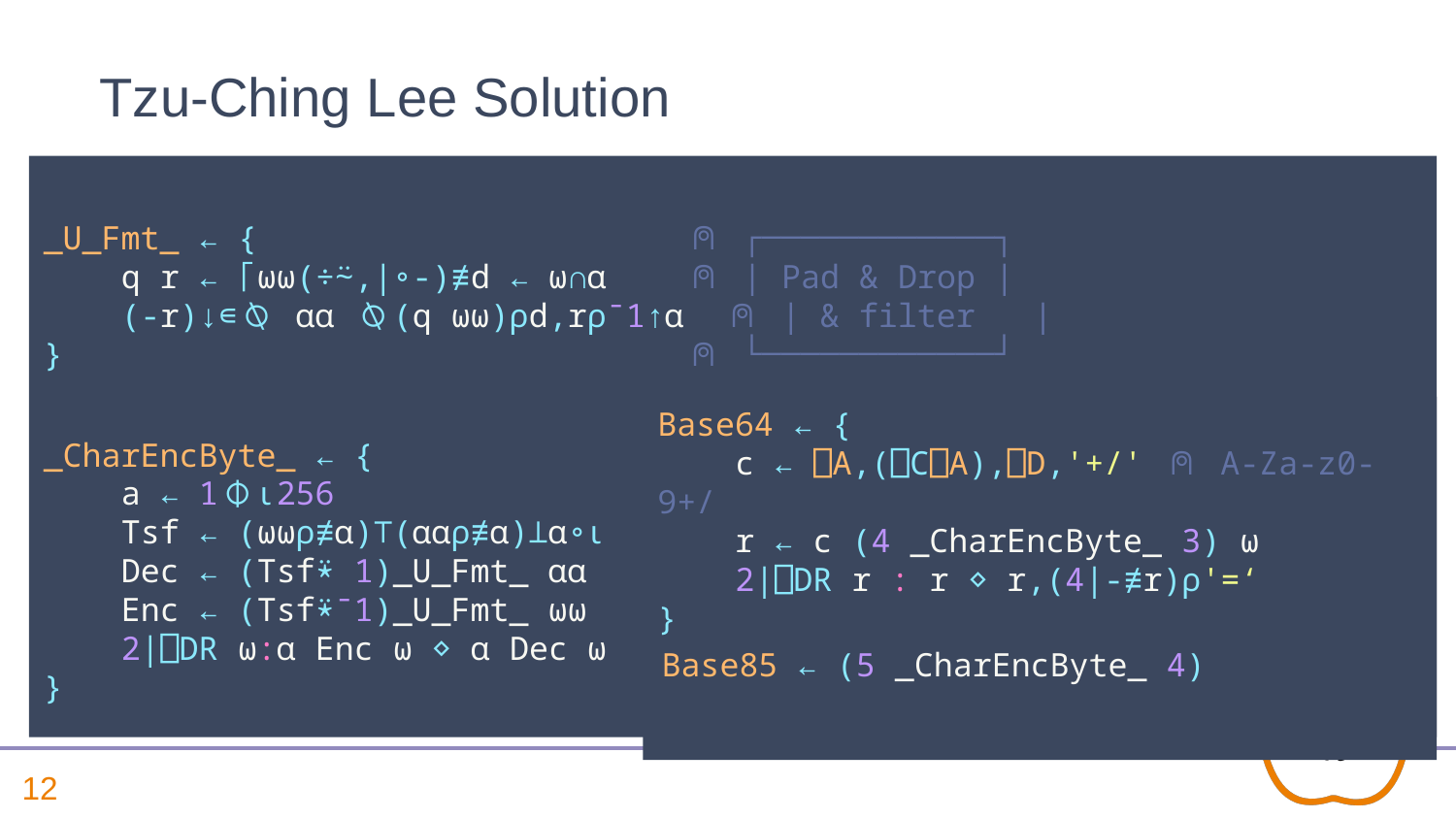

# Tzu-Ching Lee Solution

_CharEncByte_ ← {
    a ← 1⌽⍳256
    Tsf ← (⍵⍵⍴≢⍺)⊤(⍺⍺⍴≢⍺)⊥⍺∘⍳
    Dec ← (Tsf⍣ 1)_U_Fmt_ ⍺⍺
    Enc ← (Tsf⍣¯1)_U_Fmt_ ⍵⍵
    2|⎕DR ⍵:⍺ Enc ⍵ ⋄ ⍺ Dec ⍵
}

_U_Fmt_ ← {                      ⍝ ┌────────────┐
    q r ← ⌈⍵⍵(÷⍨,|∘-)≢d ← ⍵∩⍺    ⍝ | Pad & Drop |
    (-r)↓∊⍉ ⍺⍺ ⍉(q ⍵⍵)⍴d,r⍴¯1↑⍺  ⍝ | & filter   |
}                                ⍝ └────────────┘
Base64 ← {
    c ← ⎕A,(⎕C⎕A),⎕D,'+/' ⍝ A-Za-z0-9+/
    r ← c (4 _CharEncByte_ 3) ⍵
    2|⎕DR r : r ⋄ r,(4|-≢r)⍴'=‘
}

Base85 ← (5 _CharEncByte_ 4)